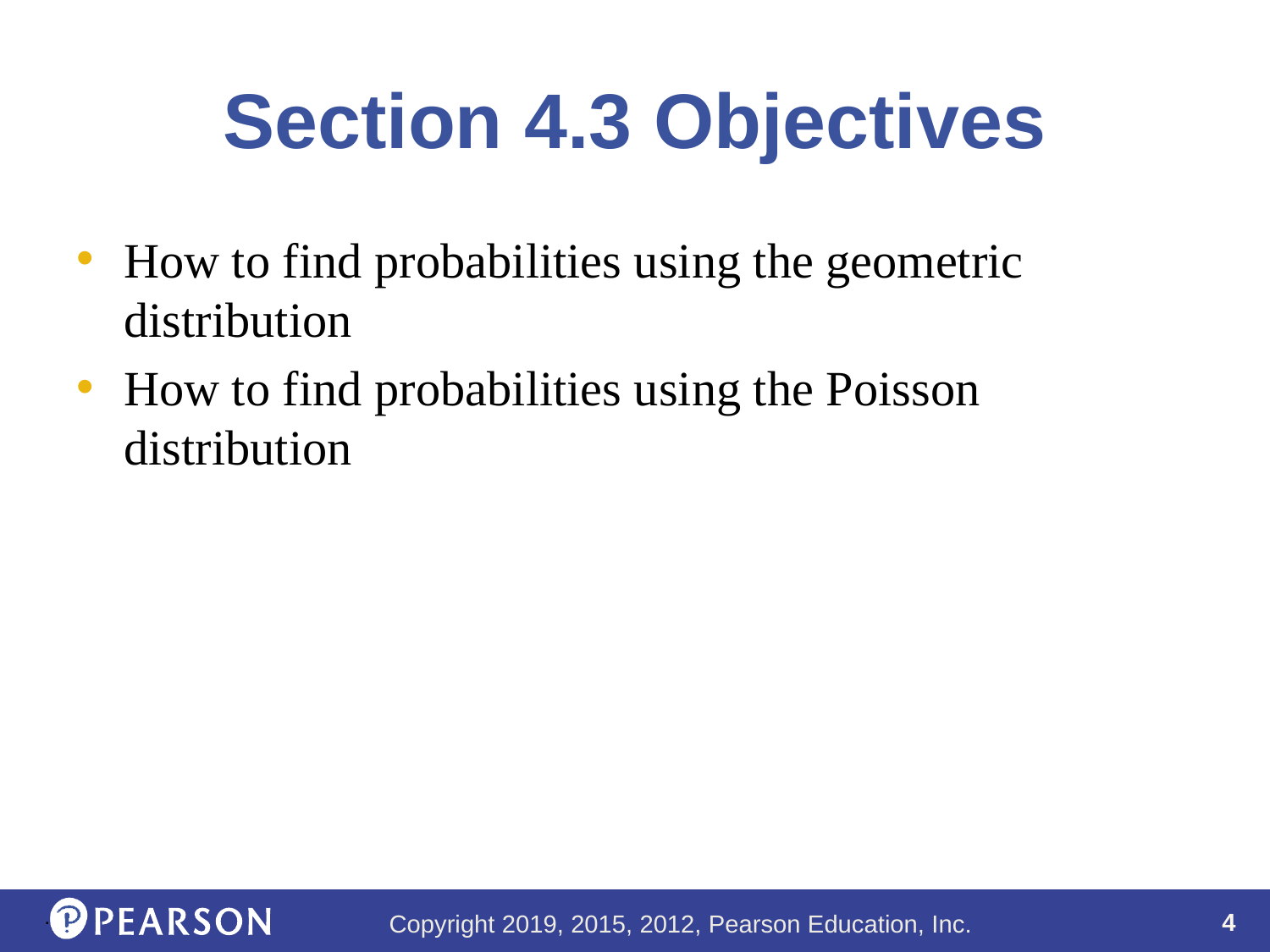

# Section 4.3 Objectives
How to find probabilities using the geometric distribution
How to find probabilities using the Poisson distribution
.